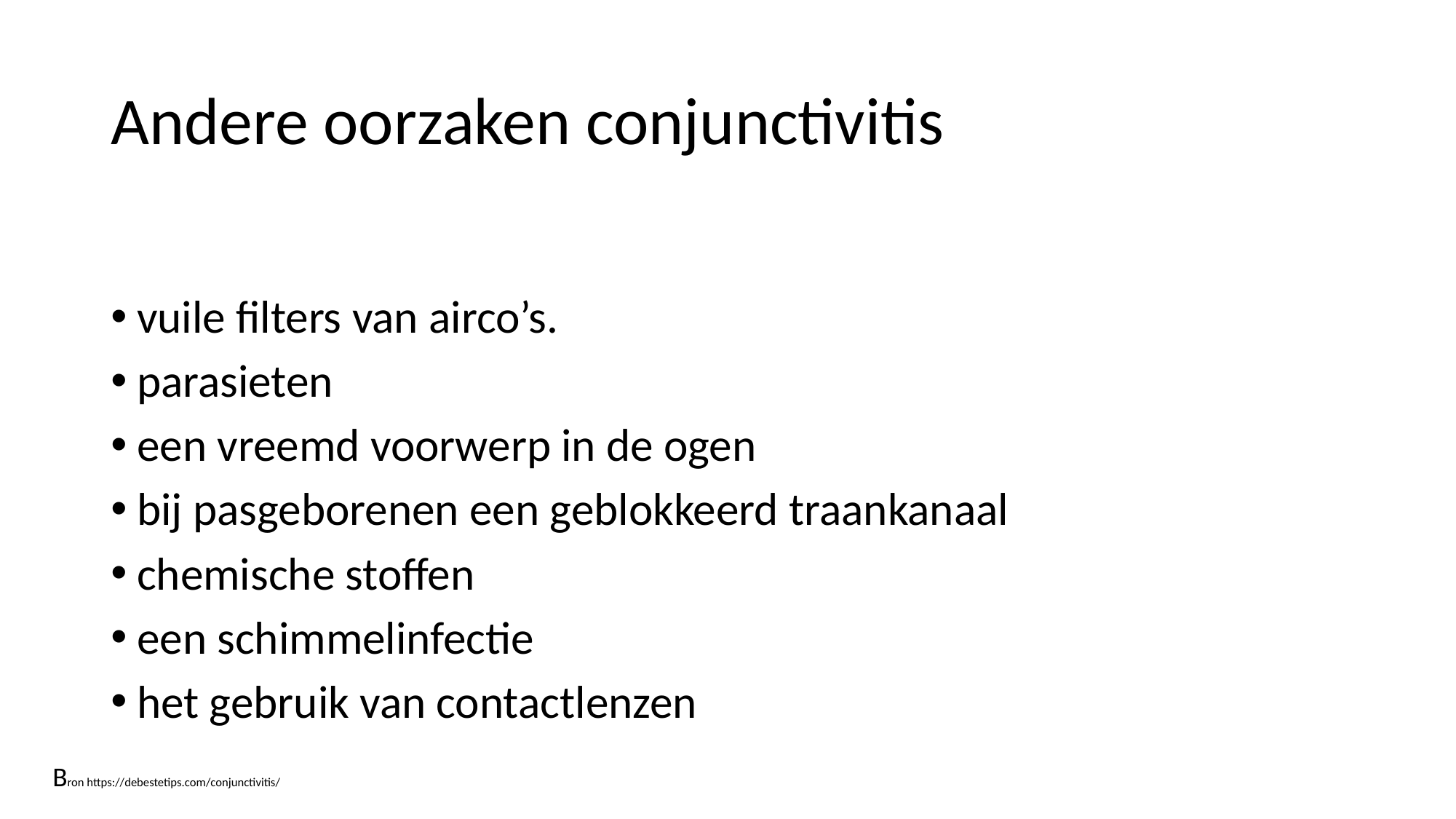

# Andere oorzaken conjunctivitis

vuile filters van airco’s.
parasieten
een vreemd voorwerp in de ogen
bij pasgeborenen een geblokkeerd traankanaal
chemische stoffen
een schimmelinfectie
het gebruik van contactlenzen
Bron https://debestetips.com/conjunctivitis/